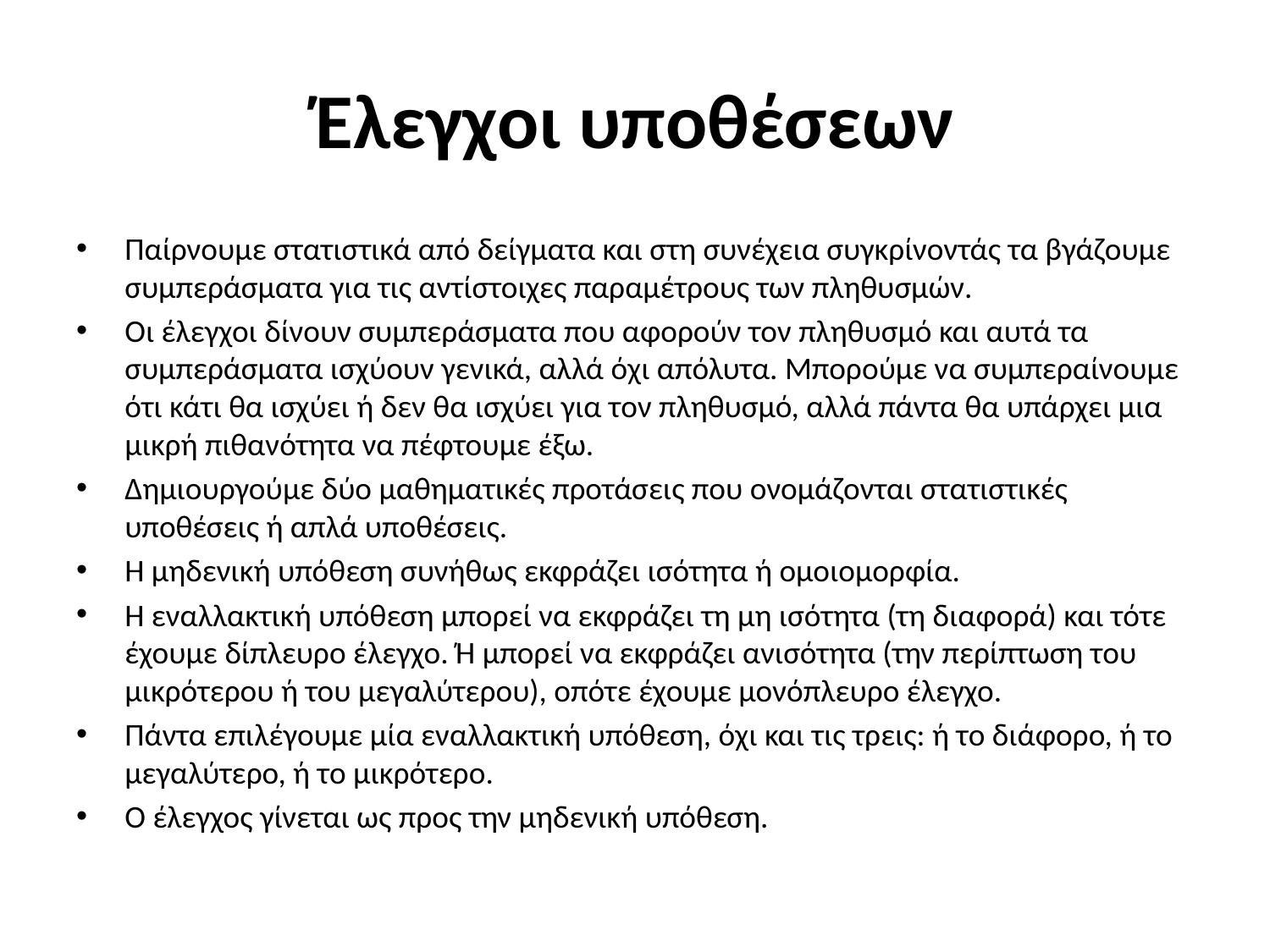

# Έλεγχοι υποθέσεων
Παίρνουμε στατιστικά από δείγματα και στη συνέχεια συγκρίνοντάς τα βγάζουμε συμπεράσματα για τις αντίστοιχες παραμέτρους των πληθυσμών.
Οι έλεγχοι δίνουν συμπεράσματα που αφορούν τον πληθυσμό και αυτά τα συμπεράσματα ισχύουν γενικά, αλλά όχι απόλυτα. Μπορούμε να συμπεραίνουμε ότι κάτι θα ισχύει ή δεν θα ισχύει για τον πληθυσμό, αλλά πάντα θα υπάρχει μια μικρή πιθανότητα να πέφτουμε έξω.
Δημιουργούμε δύο μαθηματικές προτάσεις που ονομάζονται στατιστικές υποθέσεις ή απλά υποθέσεις.
Η μηδενική υπόθεση συνήθως εκφράζει ισότητα ή ομοιομορφία.
Η εναλλακτική υπόθεση μπορεί να εκφράζει τη μη ισότητα (τη διαφορά) και τότε έχουμε δίπλευρο έλεγχο. Ή μπορεί να εκφράζει ανισότητα (την περίπτωση του μικρότερου ή του μεγαλύτερου), οπότε έχουμε μονόπλευρο έλεγχο.
Πάντα επιλέγουμε μία εναλλακτική υπόθεση, όχι και τις τρεις: ή το διάφορο, ή το μεγαλύτερο, ή το μικρότερο.
Ο έλεγχος γίνεται ως προς την μηδενική υπόθεση.